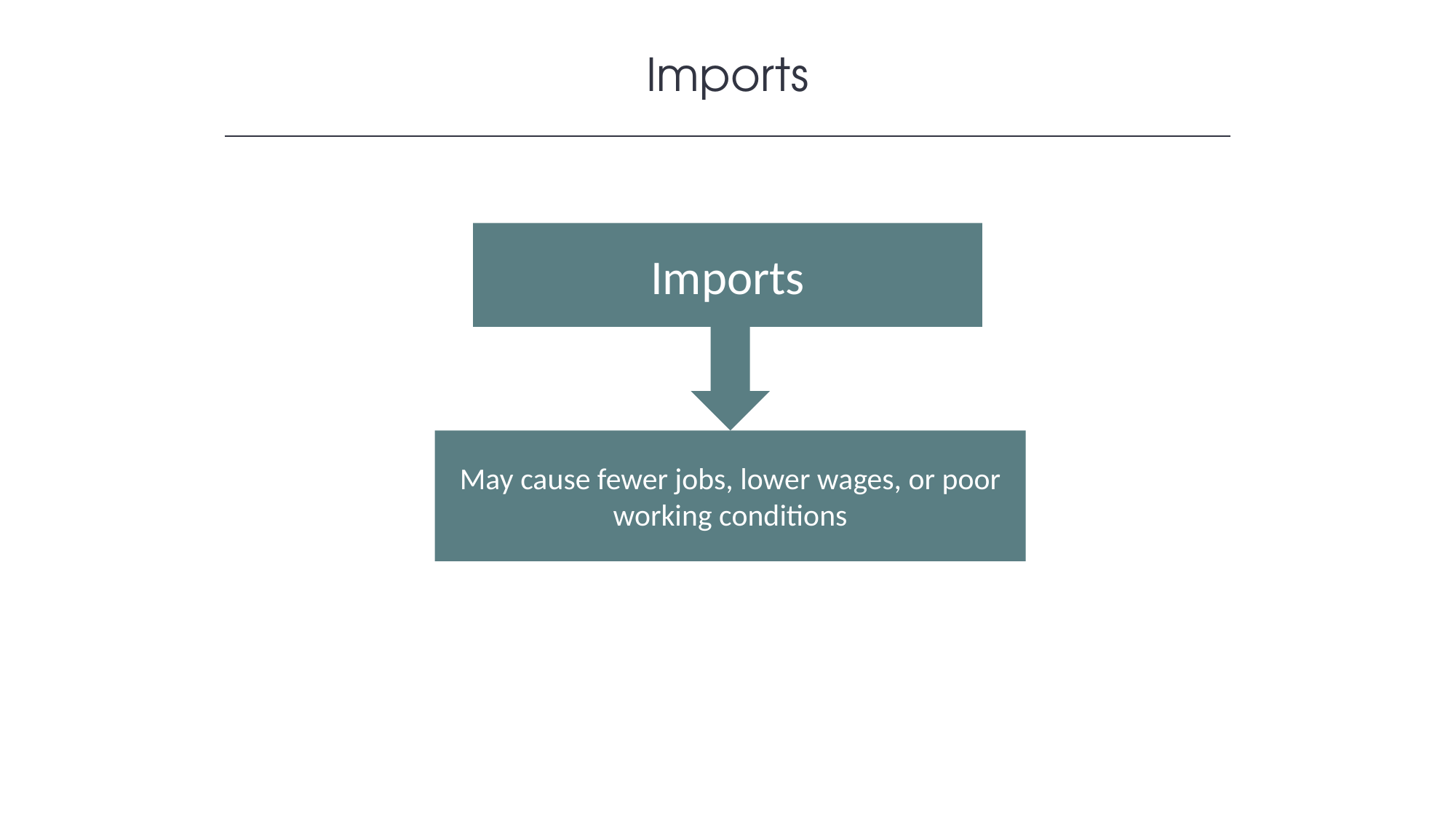

Imports
Imports

May cause fewer jobs, lower wages, or poor working conditions